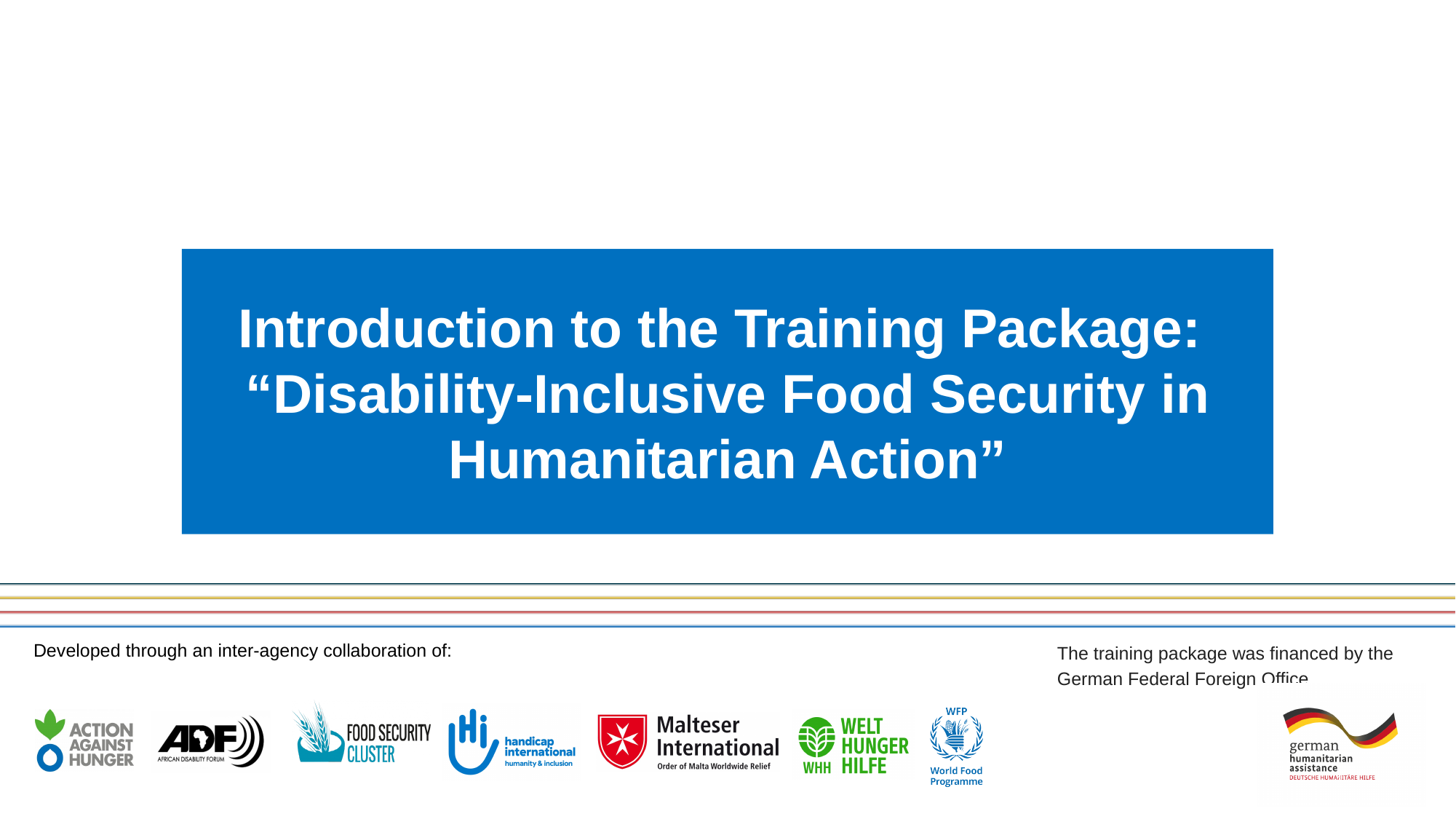

# Introduction to the Training Package:  “Disability-Inclusive Food Security in Humanitarian Action”
1